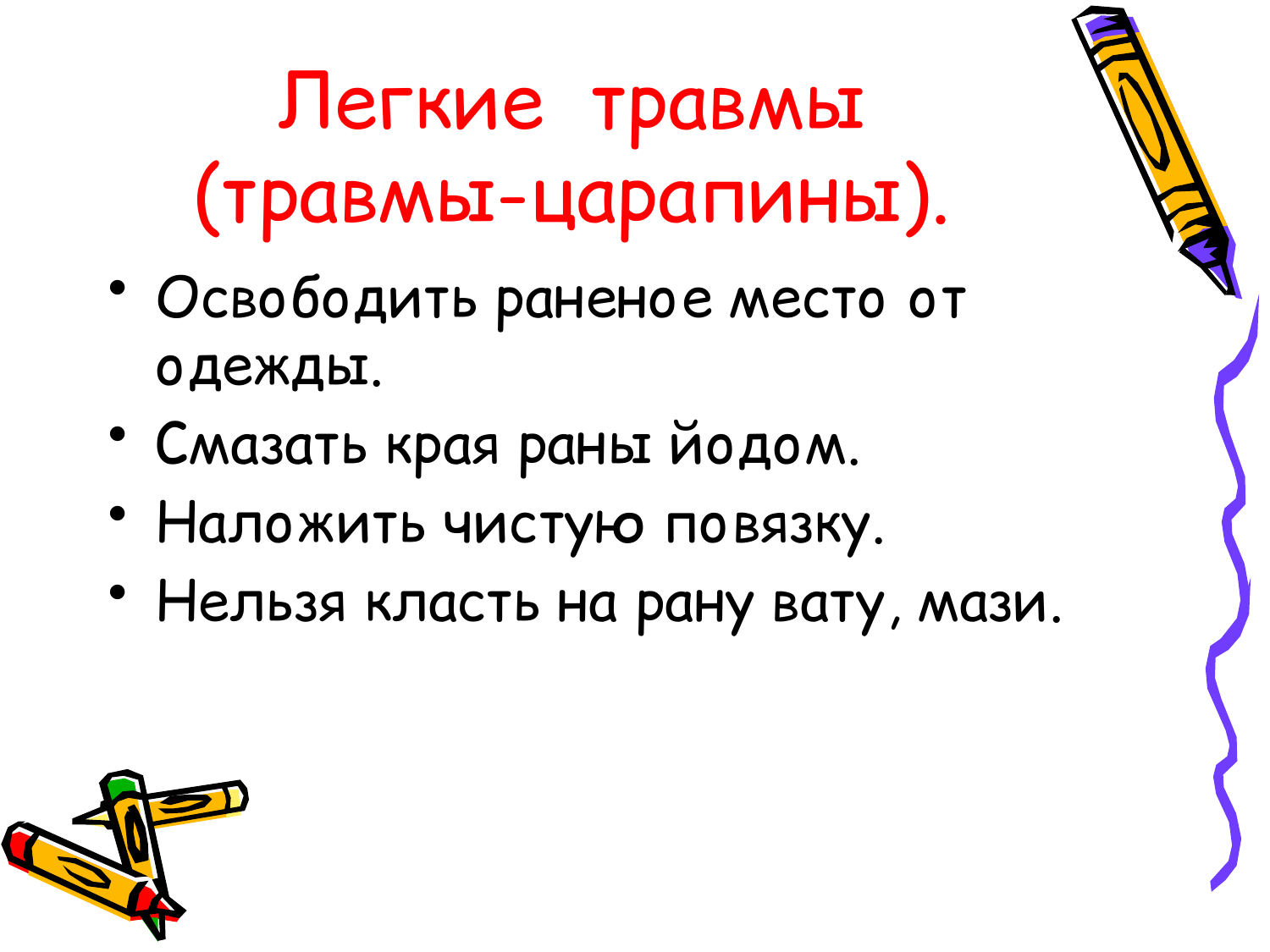

# Легкие  травмы (травмы-царапины).
Освободить раненое место от одежды.
Смазать края раны йодом.
Наложить чистую повязку.
Нельзя класть на рану вату, мази.